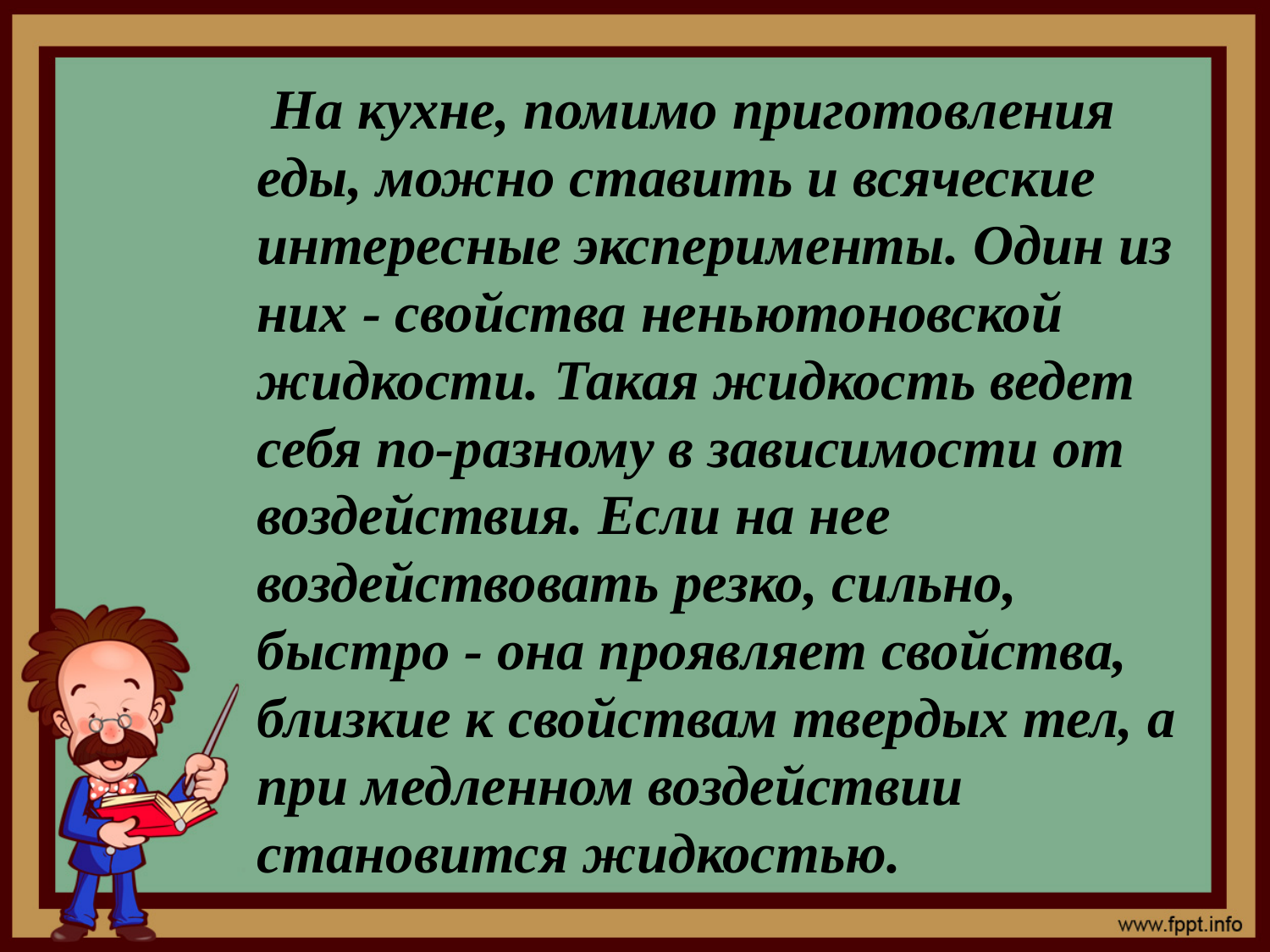

На кухне, помимо приготовления еды, можно ставить и всяческие интересные эксперименты. Один из них - свойства неньютоновской жидкости. Такая жидкость ведет себя по-разному в зависимости от воздействия. Если на нее воздействовать резко, сильно, быстро - она проявляет свойства, близкие к свойствам твердых тел, а при медленном воздействии становится жидкостью.